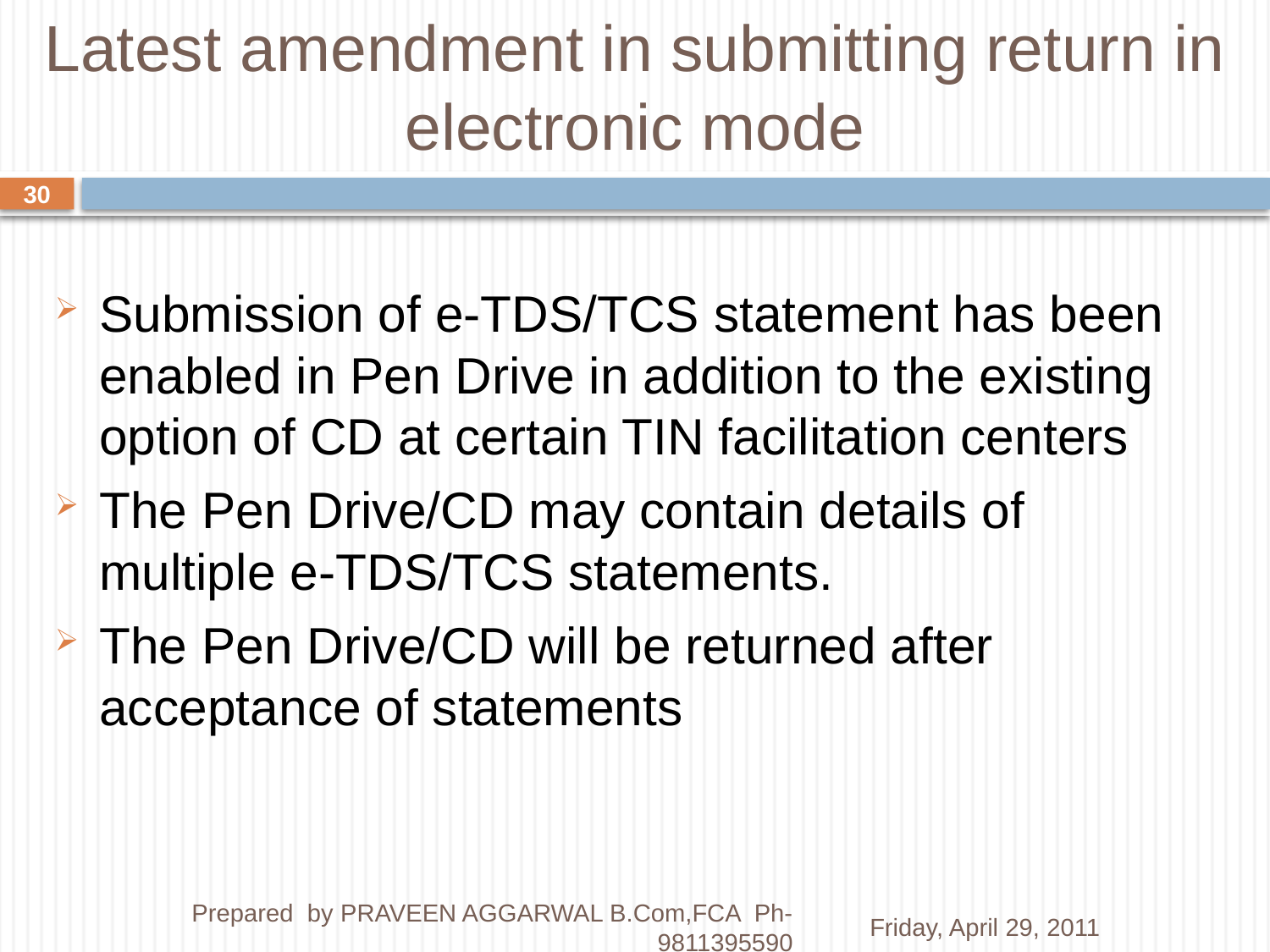

# Latest amendment in submitting return in electronic mode
30
Submission of e-TDS/TCS statement has been enabled in Pen Drive in addition to the existing option of CD at certain TIN facilitation centers
The Pen Drive/CD may contain details of multiple e-TDS/TCS statements.
The Pen Drive/CD will be returned after acceptance of statements
Prepared  by PRAVEEN AGGARWAL B.Com,FCA  Ph-9811395590
Friday, April 29, 2011